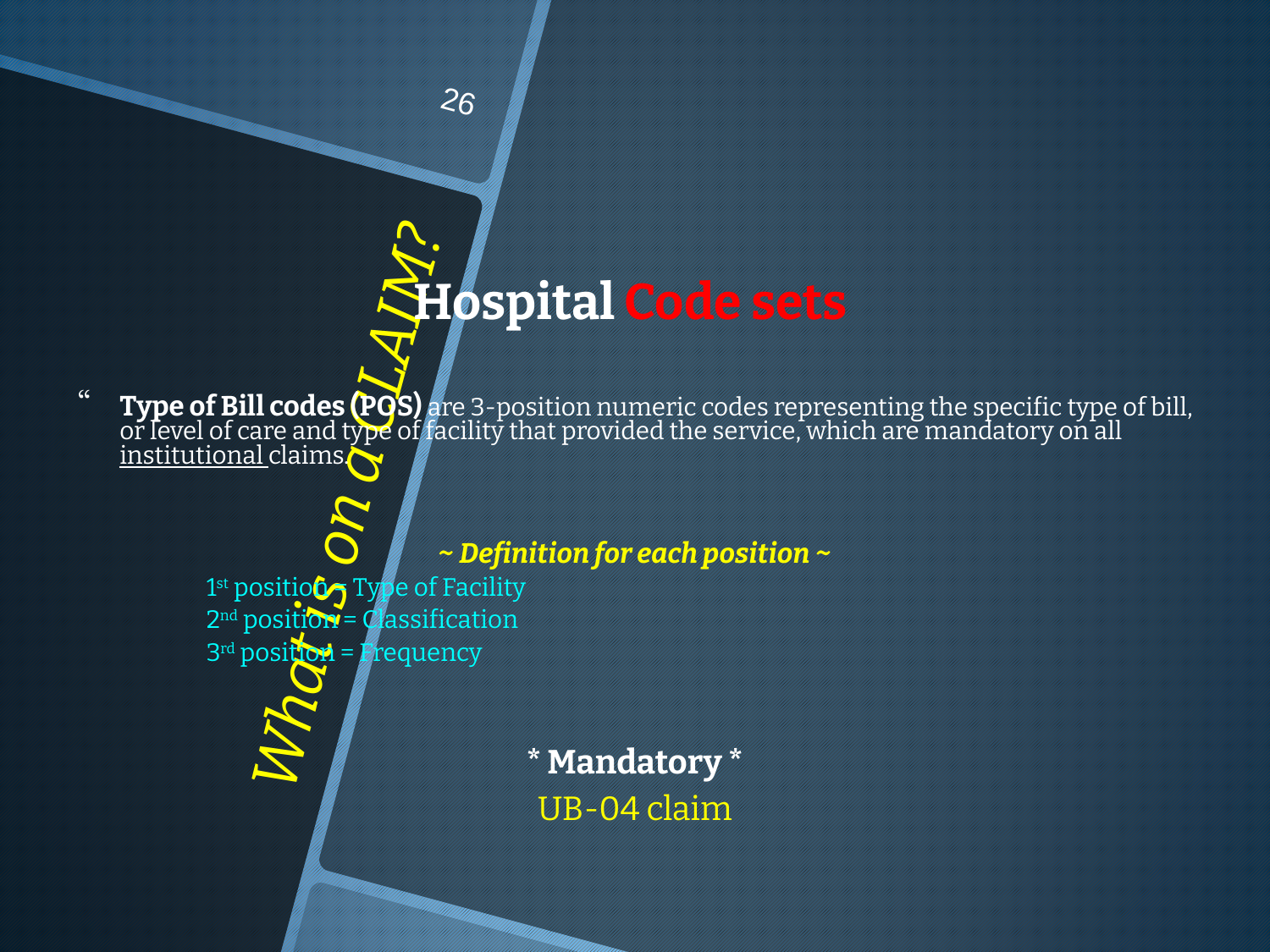

26
Hospital Code sets

Type of Bill codes (POS) are 3-position numeric codes representing the specific type of bill, or level of care and type of facility that provided the service, which are mandatory on all institutional claims.

~ Definition for each position ~
			1st position = Type of Facility
			2nd position = Classification
			3rd position = Frequency

* Mandatory *
UB-04 claim

# What is on a CLAIM?